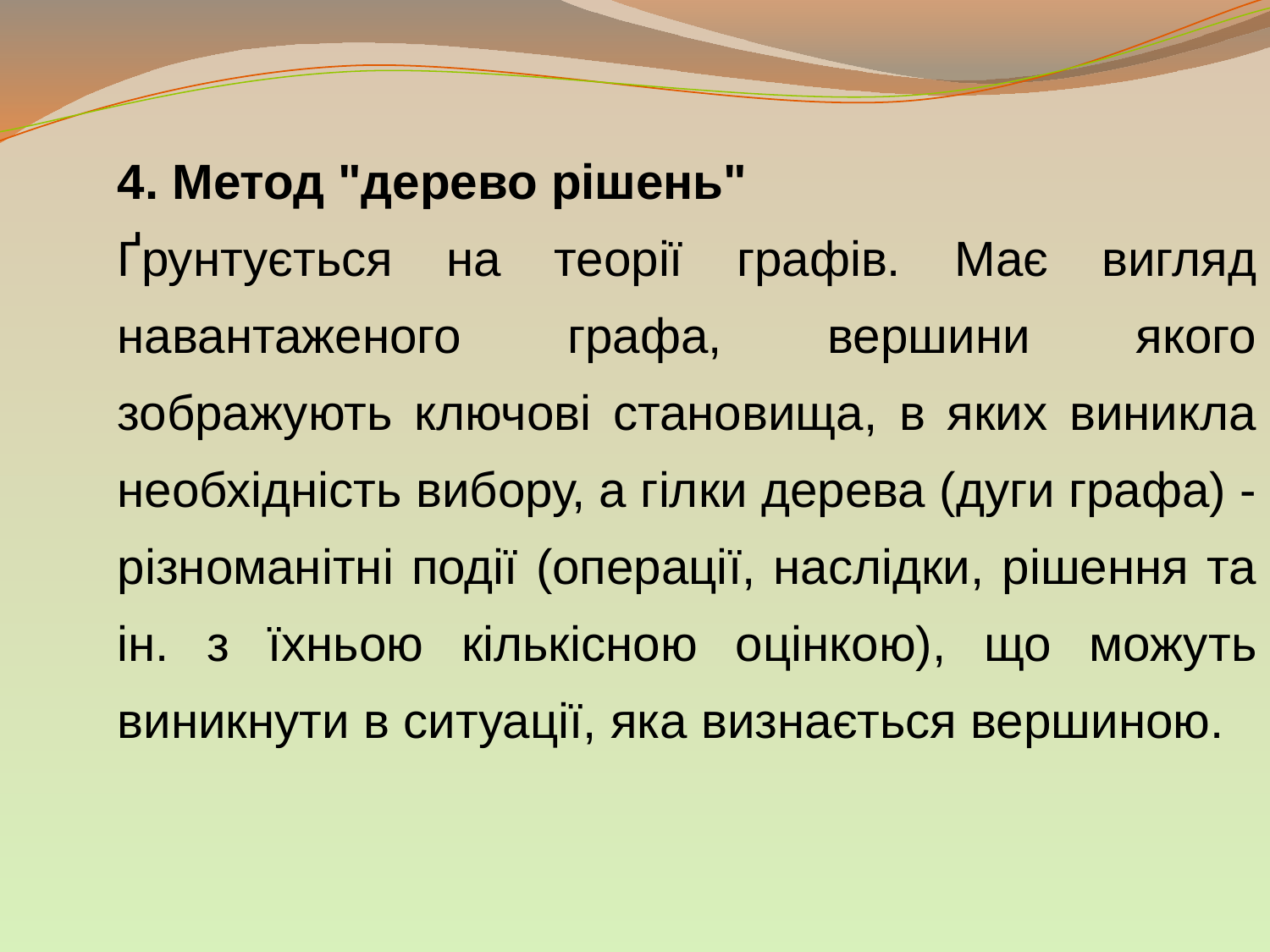

4. Метод "дерево рішень"
Ґрунтується на теорії графів. Має вигляд навантаженого графа, вершини якого зображують ключові становища, в яких виникла необхідність вибору, а гілки дерева (дуги графа) - різноманітні події (операції, наслідки, рішення та ін. з їхньою кількісною оцінкою), що можуть виникнути в ситуації, яка визнається вершиною.